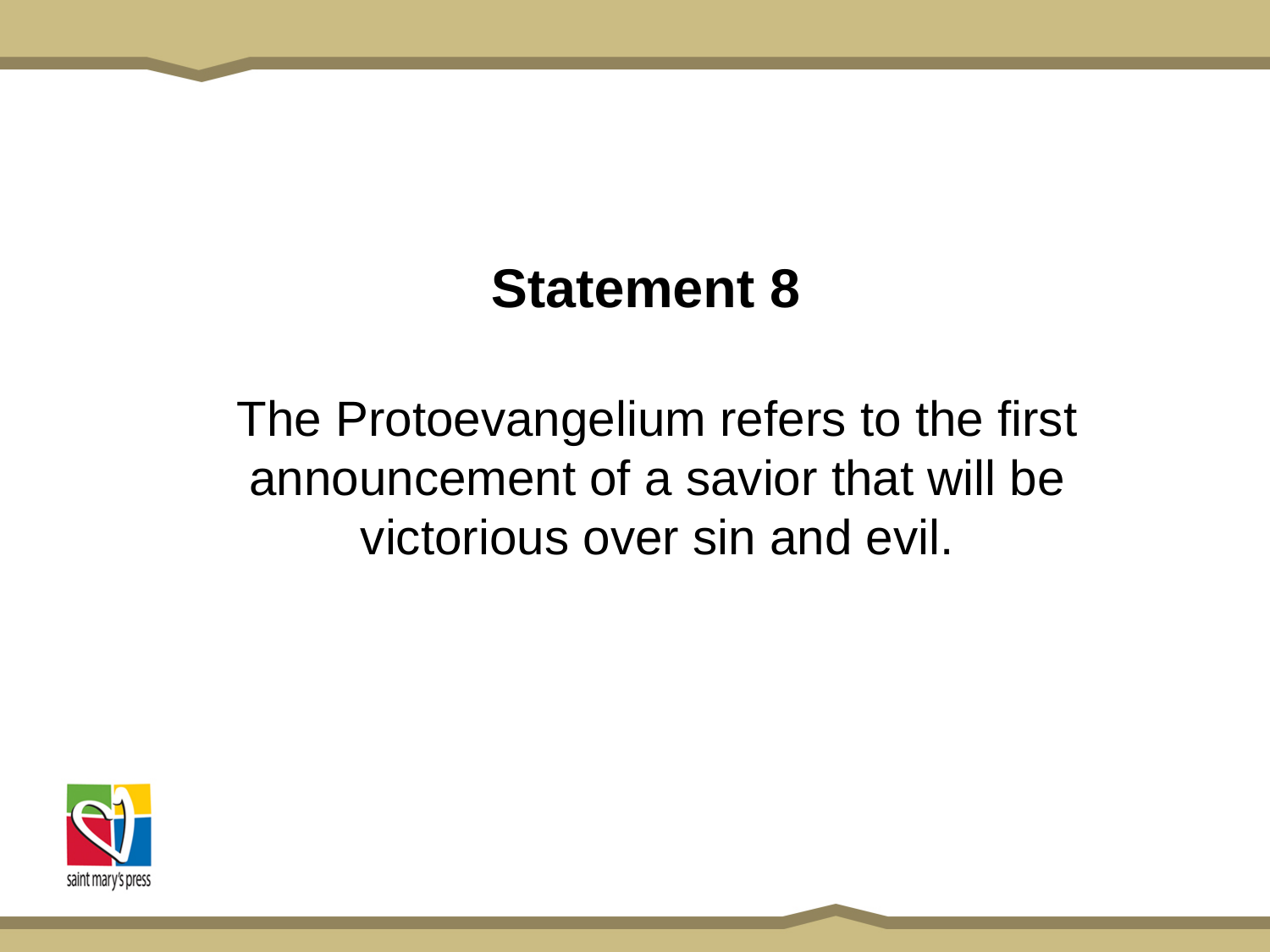

# Statement 8
The Protoevangelium refers to the first announcement of a savior that will be victorious over sin and evil.